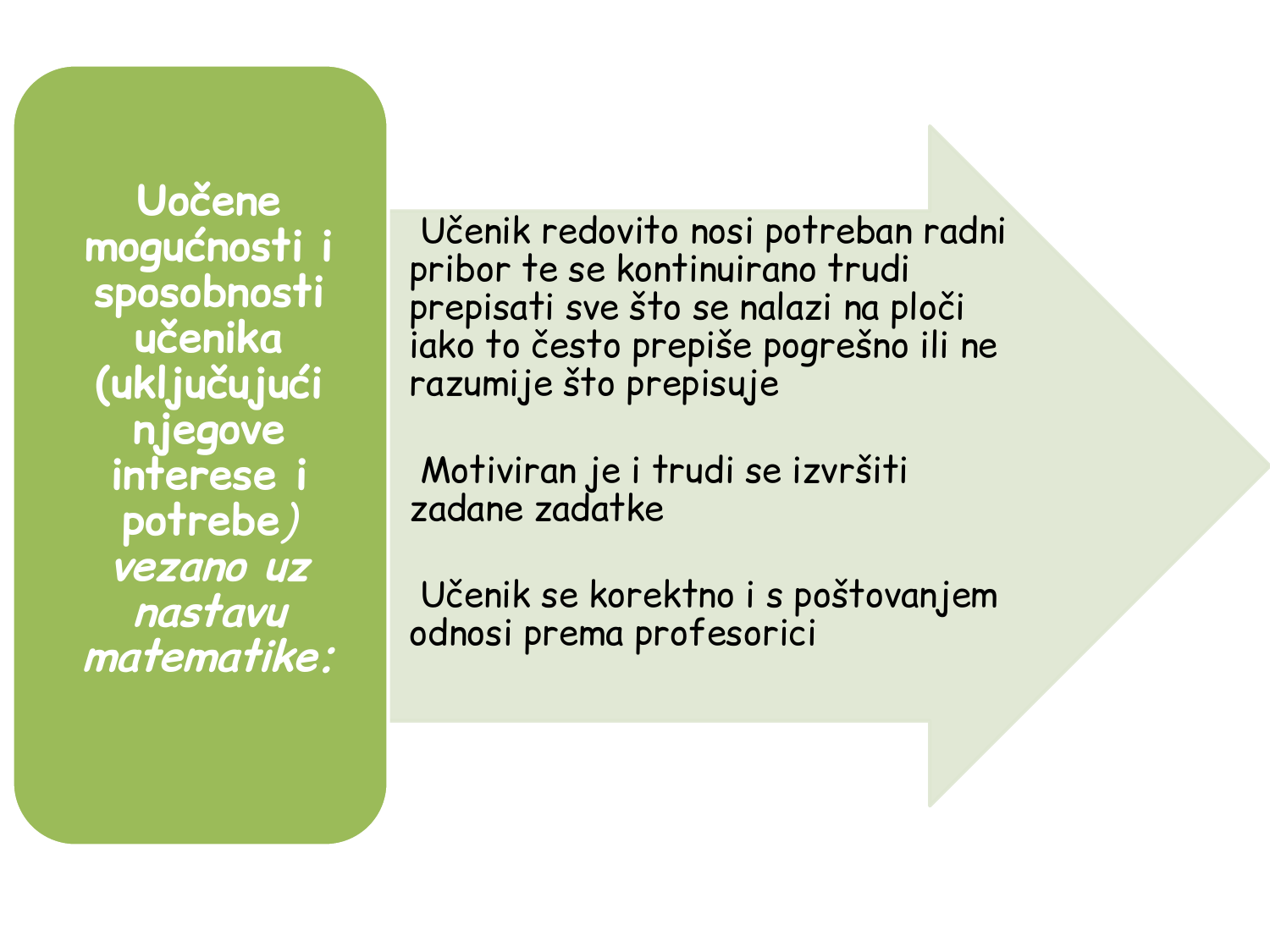

Učenik redovito nosi potreban radni pribor te se kontinuirano trudi prepisati sve što se nalazi na ploči iako to često prepiše pogrešno ili ne razumije što prepisuje

 Motiviran je i trudi se izvršiti zadane zadatke

 Učenik se korektno i s poštovanjem odnosi prema profesorici
Uočene mogućnosti i sposobnosti učenika (uključujući njegove interese i potrebe) vezano uz nastavu matematike: